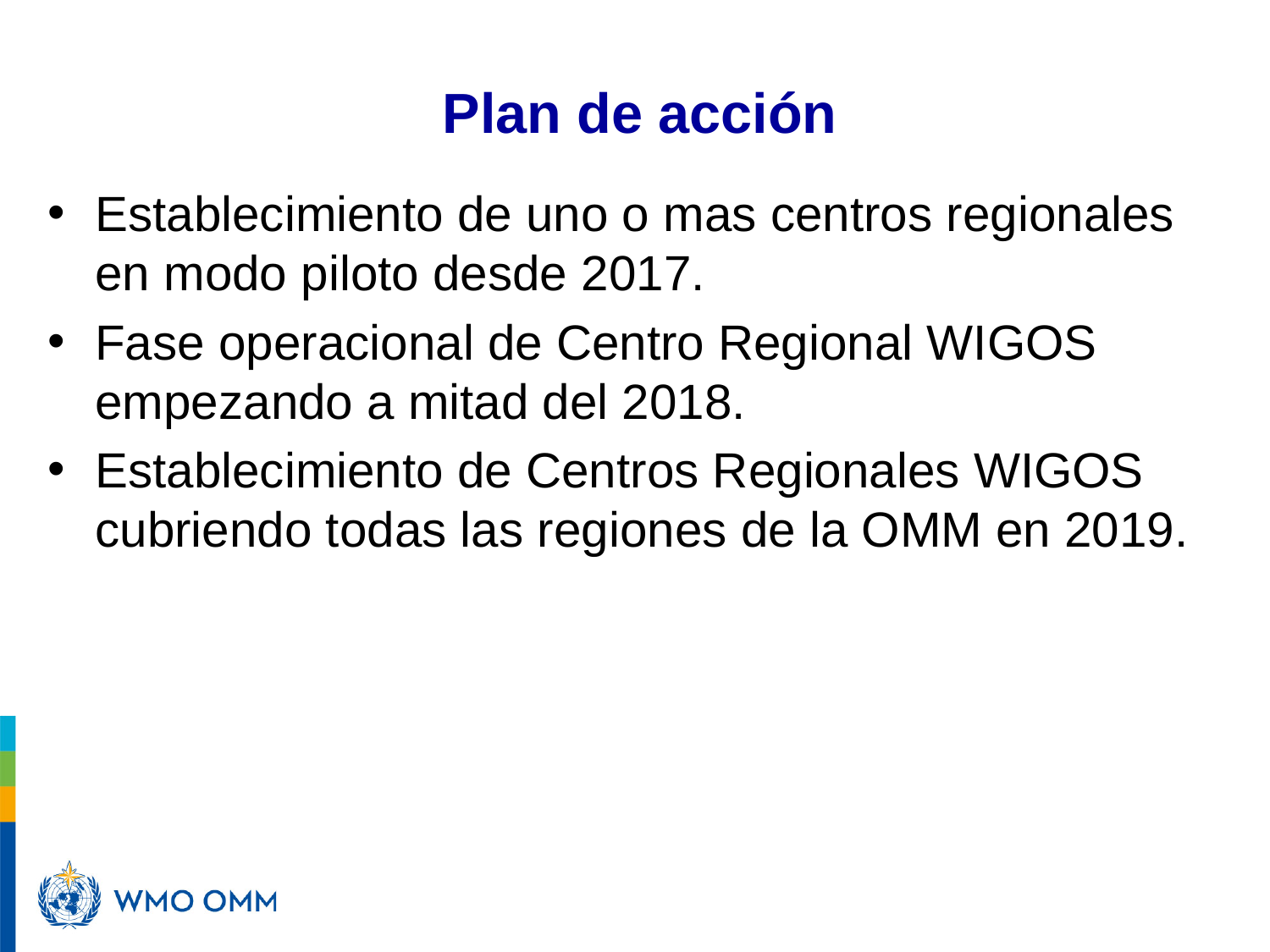

Plan de acción
Establecimiento de uno o mas centros regionales en modo piloto desde 2017.
Fase operacional de Centro Regional WIGOS empezando a mitad del 2018.
Establecimiento de Centros Regionales WIGOS cubriendo todas las regiones de la OMM en 2019.